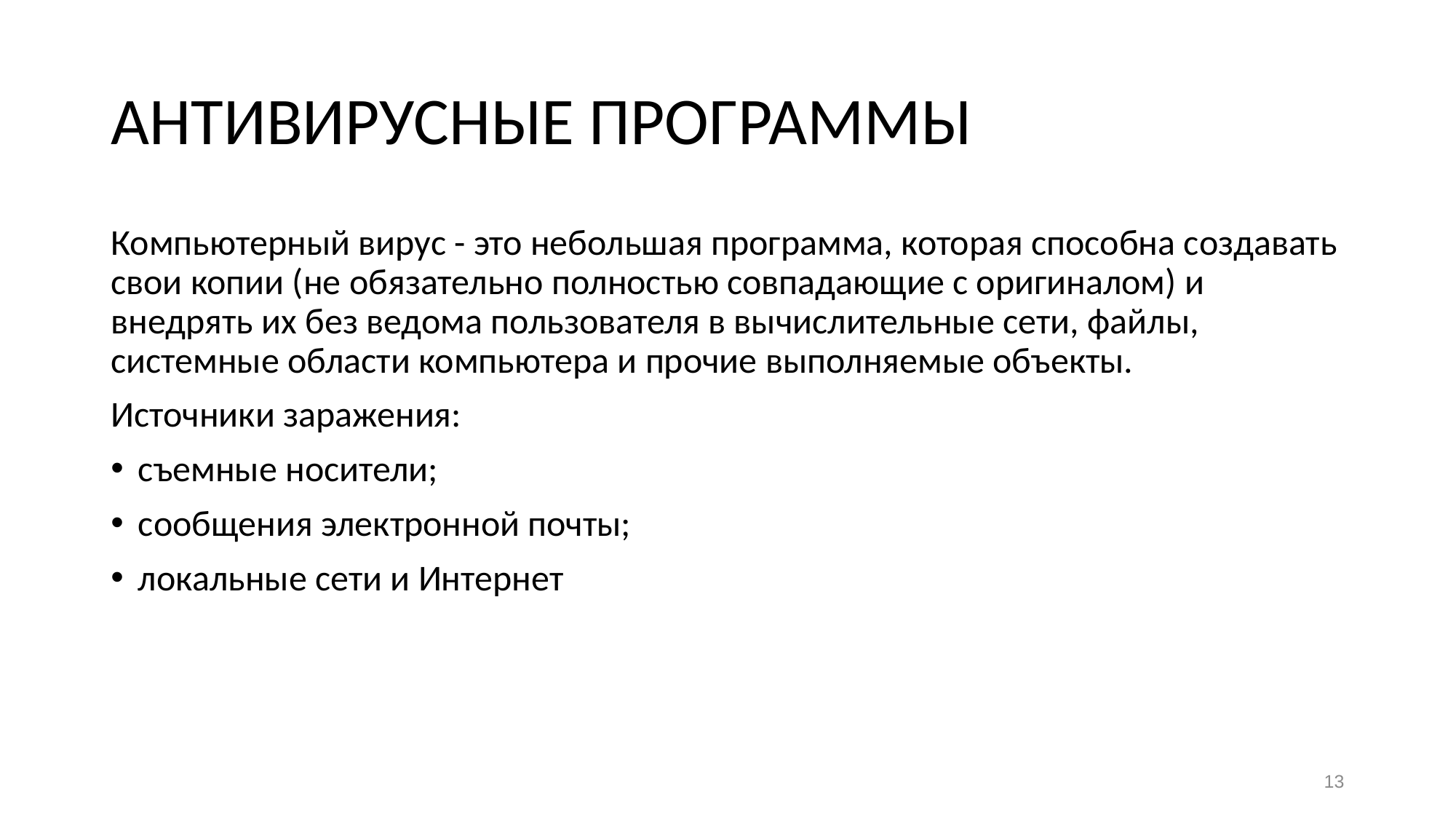

# Антивирусные программы
Компьютерный вирус - это небольшая программа, которая способна создавать свои копии (не обязательно полностью совпадающие с оригиналом) и внедрять их без ведома пользователя в вычислительные сети, файлы, системные области компьютера и прочие выполняемые объекты.
Источники заражения:
съемные носители;
сообщения электронной почты;
локальные сети и Интернет
13